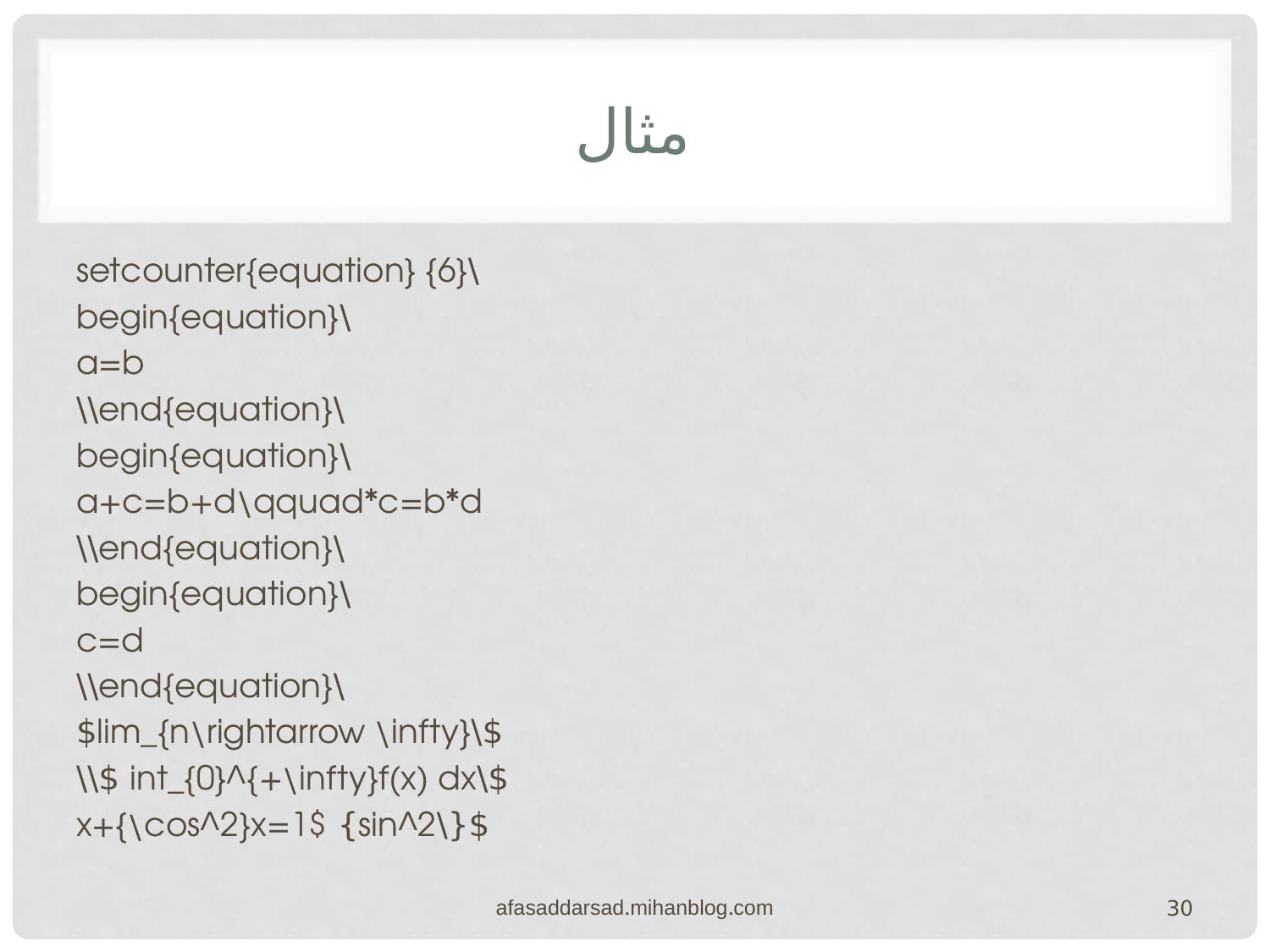

# مثال
\setcounter{equation} {6}
\begin{equation}
a=b
\end{equation}\\
\begin{equation}
a+c=b+d\qquad*c=b*d
\end{equation}\\
\begin{equation}
c=d
\end{equation}\\
$\lim_{n\rightarrow \infty}$
$\int_{0}^{+\infty}f(x) dx $\\
${\sin^2} x+{\cos^2}x=1$
afasaddarsad.mihanblog.com
30